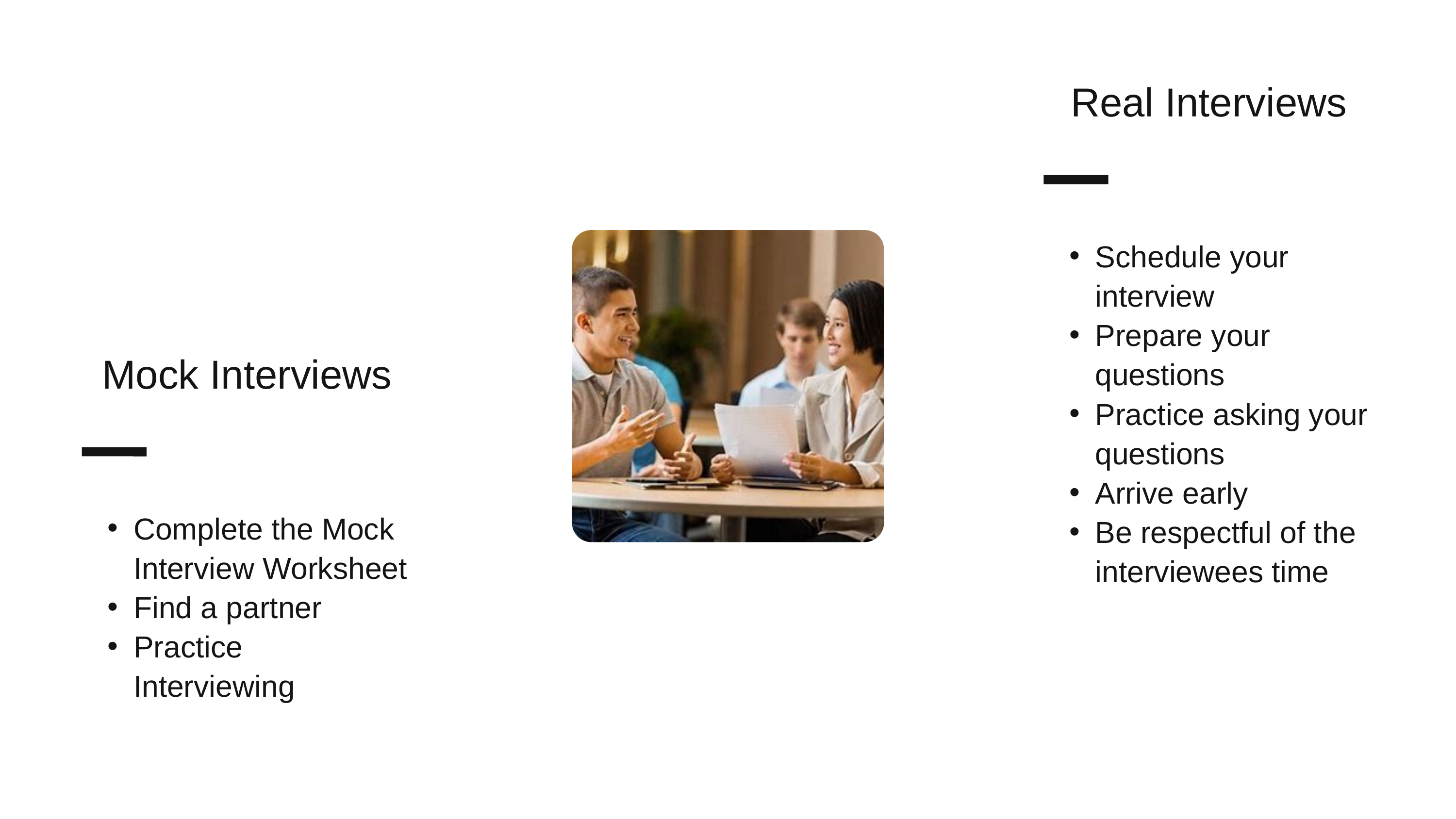

Real Interviews

Schedule your interview
Prepare your questions
Practice asking your questions
Arrive early
Be respectful of the interviewees time

Mock Interviews

Complete the Mock Interview Worksheet
Find a partner
Practice Interviewing